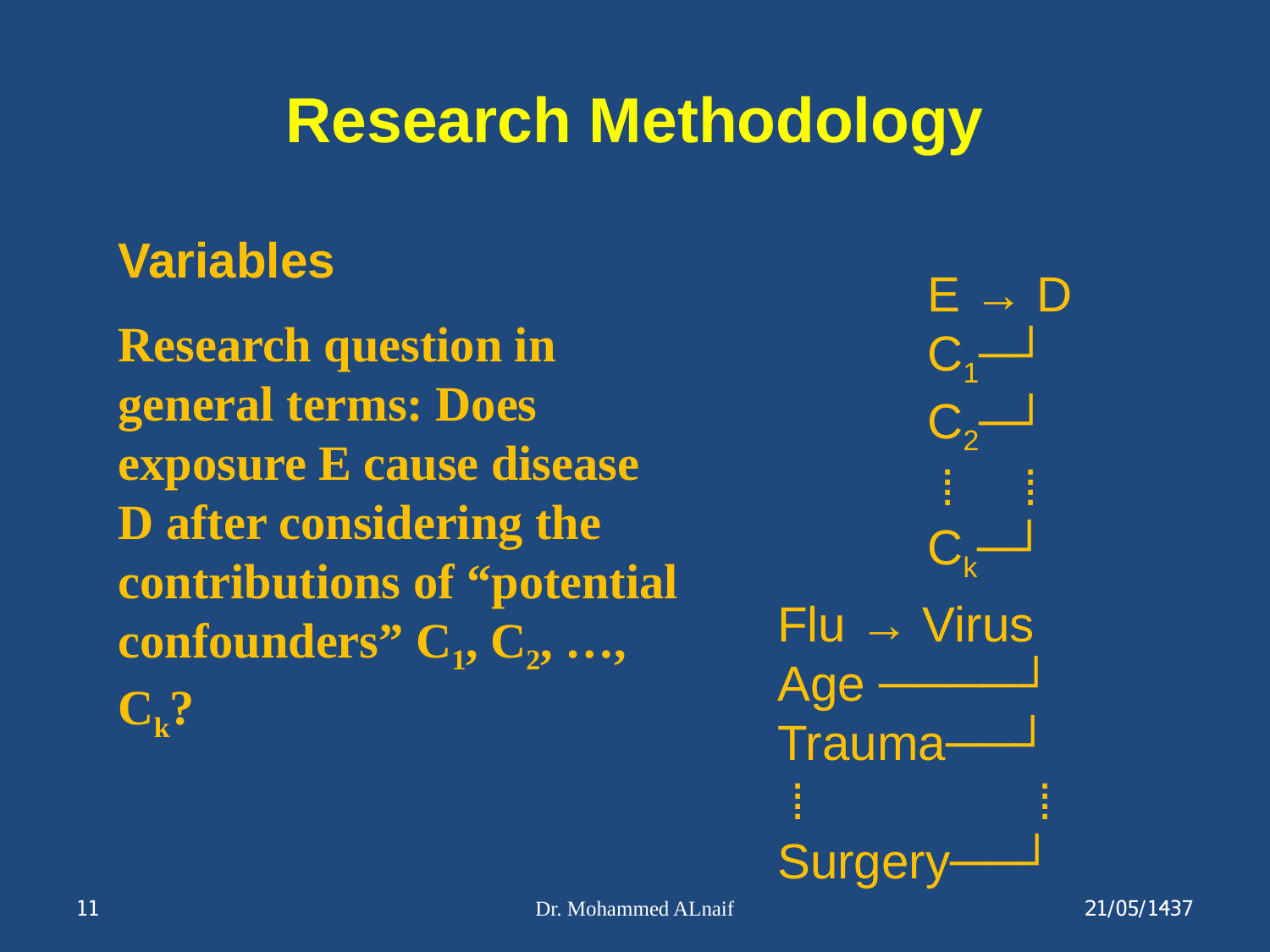

# Research Methodology
Variables
Research question in general terms: Does exposure E cause disease D after considering the contributions of “potential confounders” C1, C2, …, Ck?
E → D
C1─┘
C2─┘
 ⁞     ⁞
Ck─┘
Flu → Virus
Age ────┘
Trauma──┘
 ⁞                 ⁞
Surgery──┘
11
Dr. Mohammed ALnaif
21/05/1437